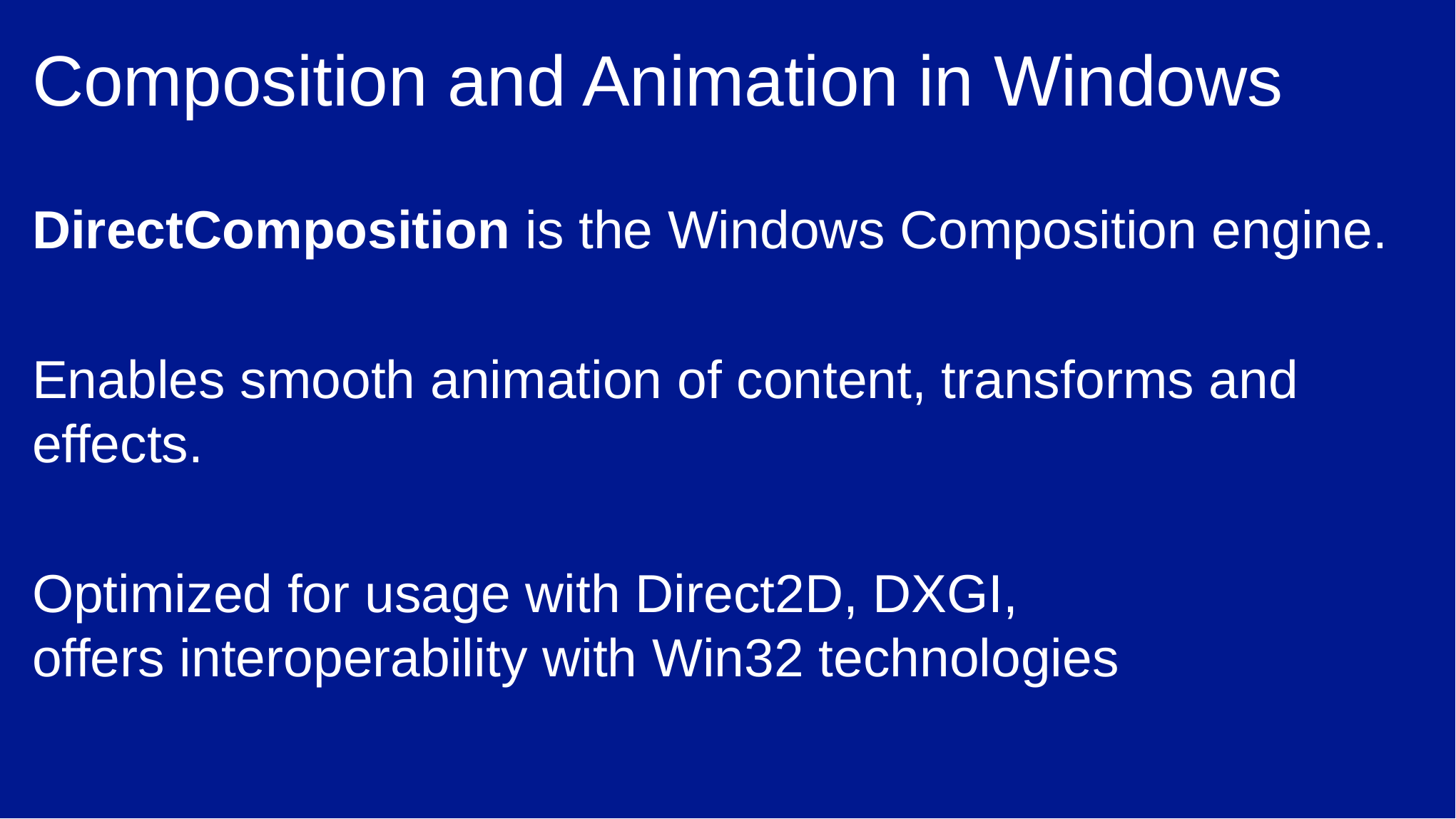

# Composition and Animation in Windows
DirectComposition is the Windows Composition engine.

Enables smooth animation of content, transforms and effects.

Optimized for usage with Direct2D, DXGI,
offers interoperability with Win32 technologies